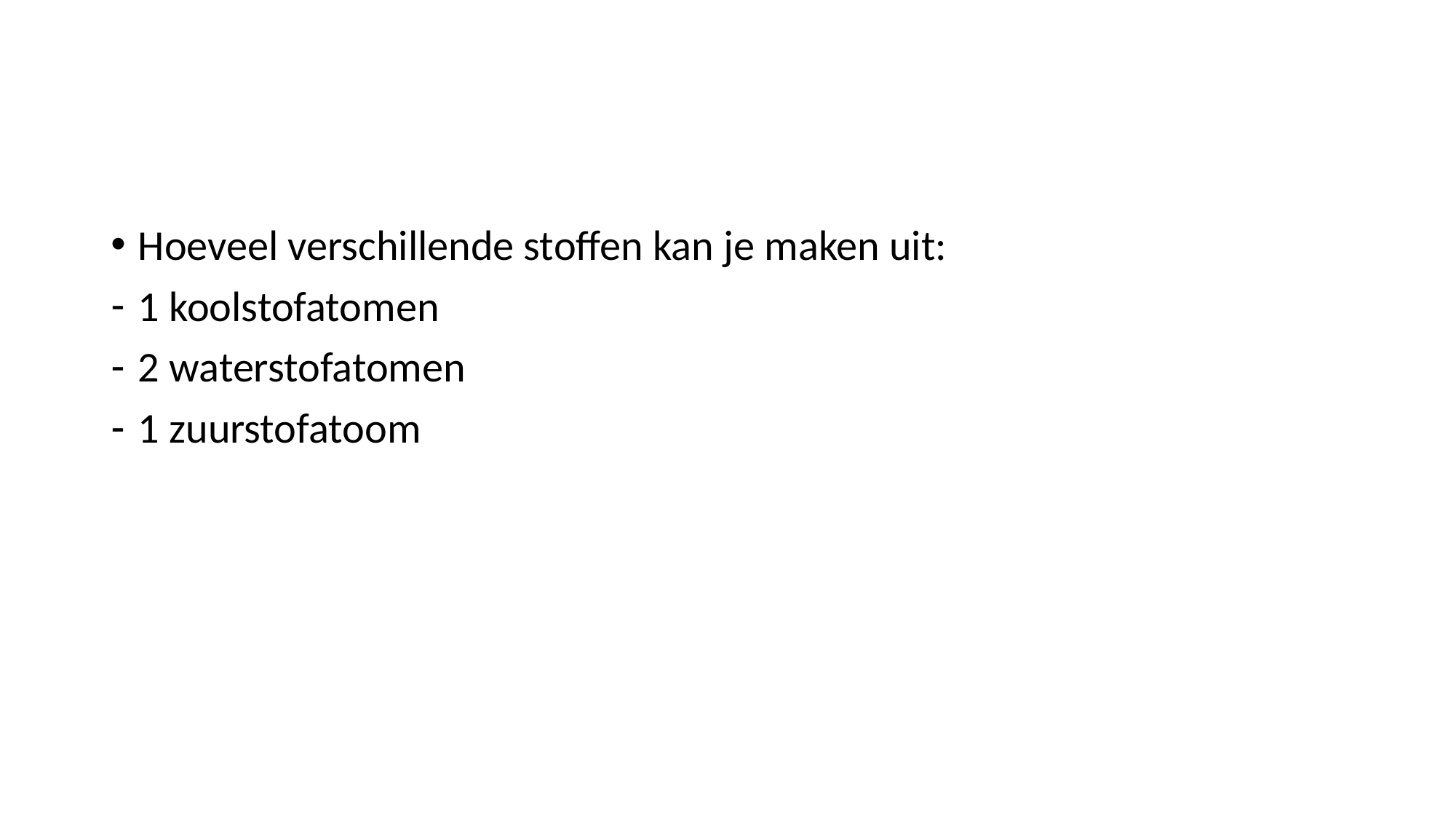

#
Hoeveel verschillende stoffen kan je maken uit:
1 koolstofatomen
2 waterstofatomen
1 zuurstofatoom